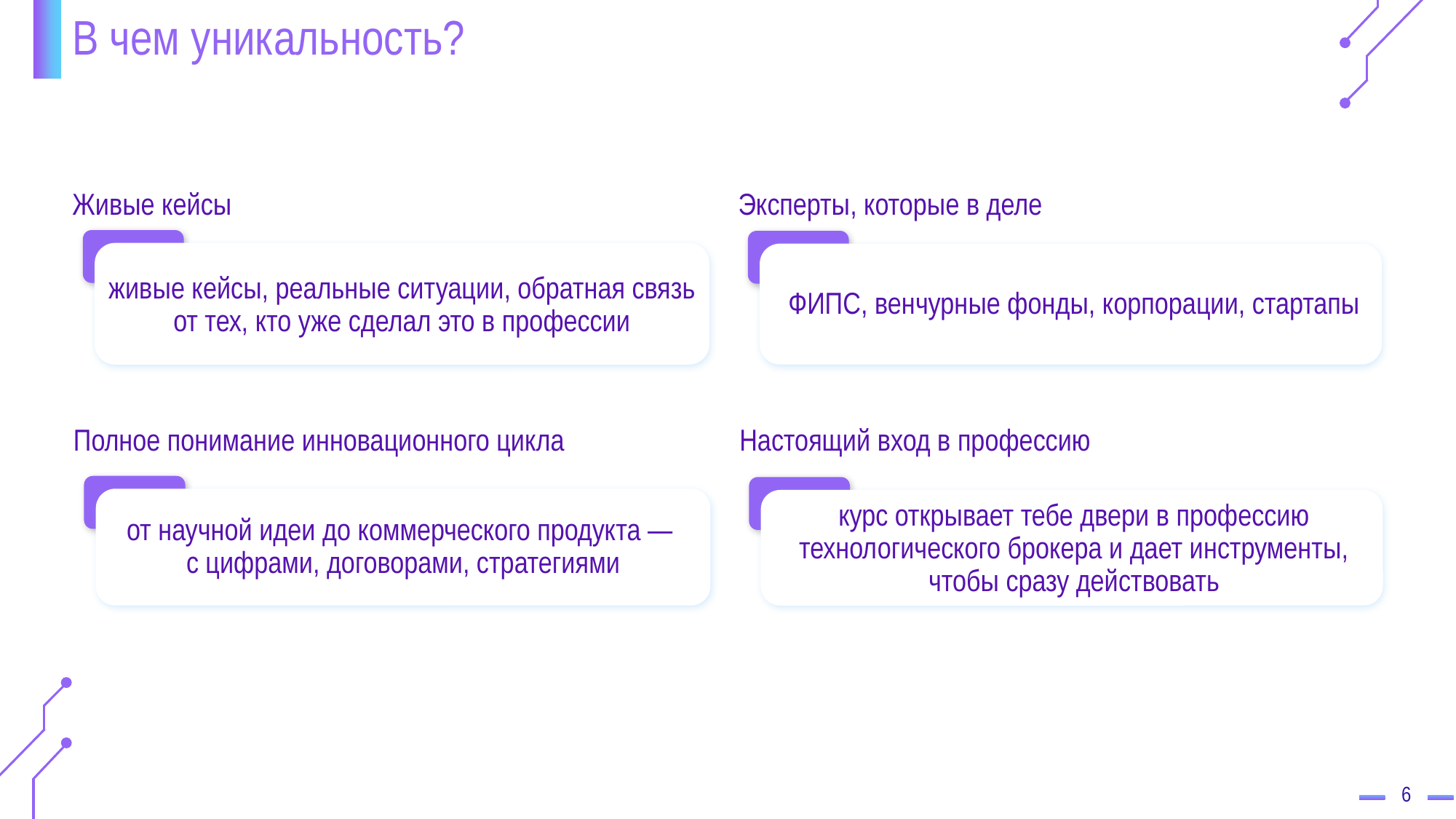

# В чем уникальность?
Эксперты, которые в деле
Живые кейсы

м
м
живые кейсы, реальные ситуации, обратная связь от тех, кто уже сделал это в профессии
ФИПС, венчурные фонды, корпорации, стартапы
Полное понимание инновационного цикла
Настоящий вход в профессию

м
м
от научной идеи до коммерческого продукта —
с цифрами, договорами, стратегиями
курс открывает тебе двери в профессию технологического брокера и дает инструменты, чтобы сразу действовать
6